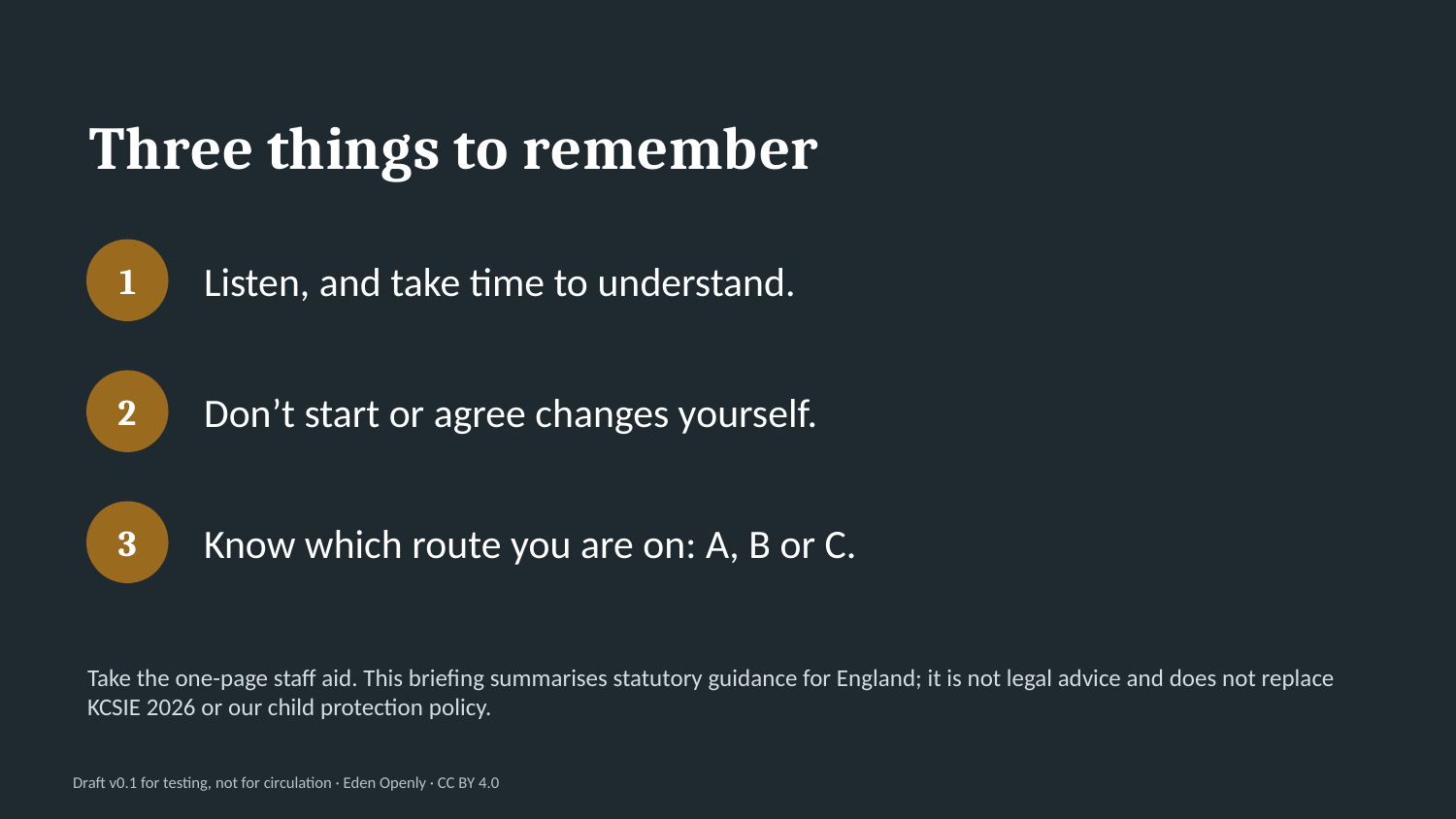

Three things to remember

1
Listen, and take time to understand.

2
Don’t start or agree changes yourself.

3
Know which route you are on: A, B or C.
Take the one-page staff aid. This briefing summarises statutory guidance for England; it is not legal advice and does not replace KCSIE 2026 or our child protection policy.
Draft v0.1 for testing, not for circulation · Eden Openly · CC BY 4.0